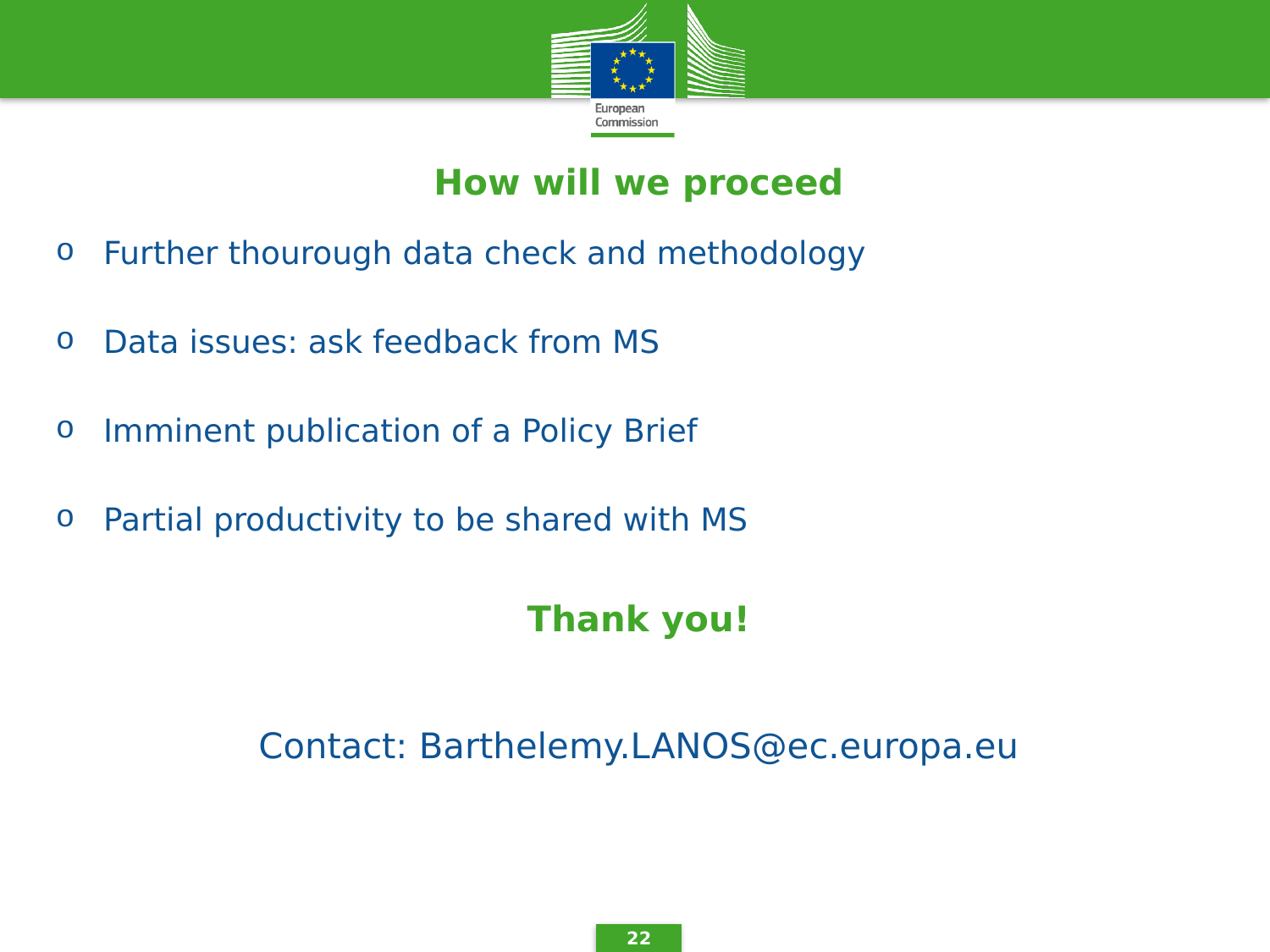

# How will we proceed
Further thourough data check and methodology

Data issues: ask feedback from MS

Imminent publication of a Policy Brief

Partial productivity to be shared with MS

Thank you!

Contact: Barthelemy.LANOS@ec.europa.eu
22